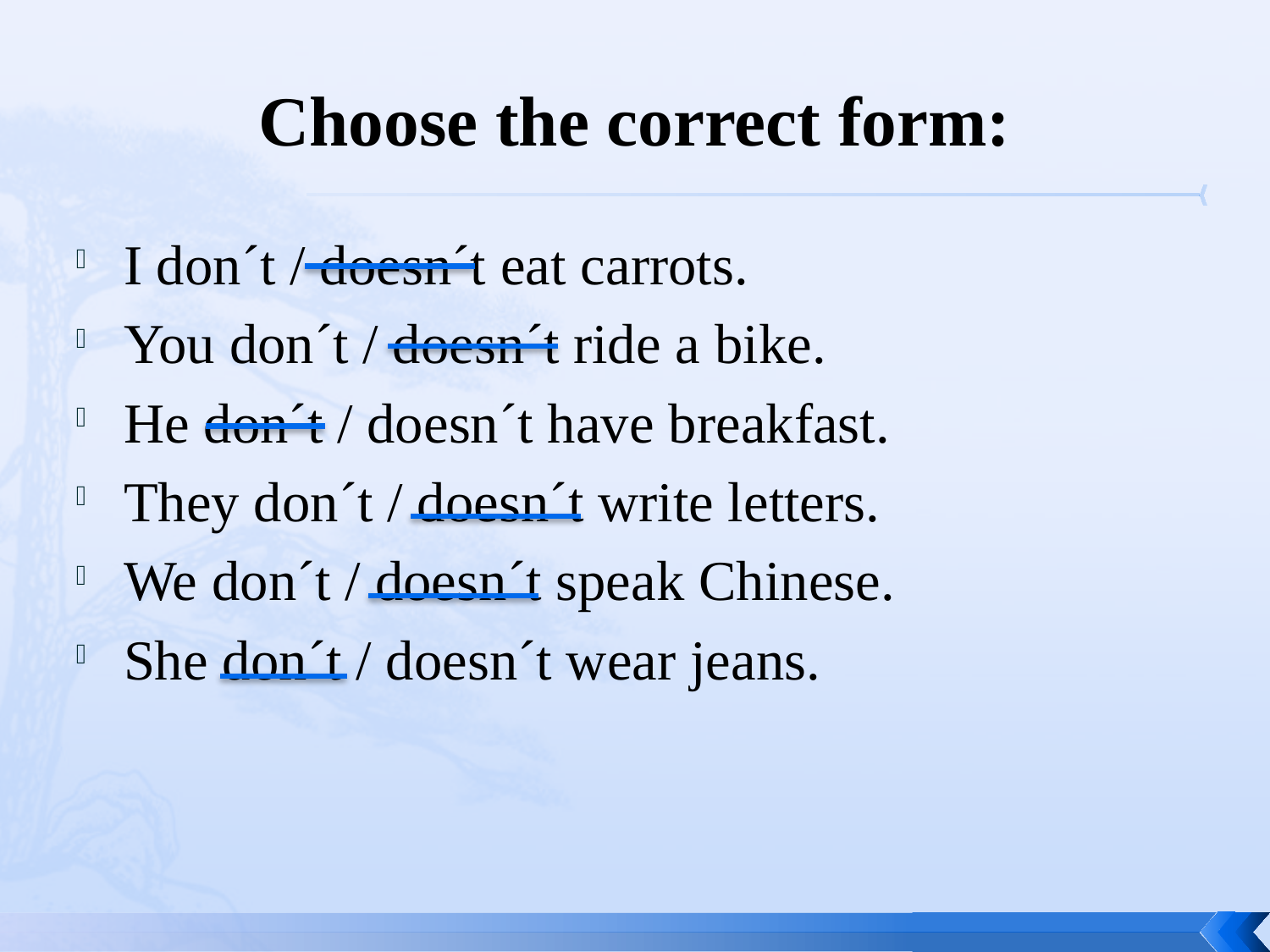

# Choose the correct form:
I don´t / doesn´t eat carrots.
You don´t / doesn´t ride a bike.
He don´t / doesn´t have breakfast.
They don´t / doesn´t write letters.
We don´t / doesn´t speak Chinese.
She don´t / doesn´t wear jeans.